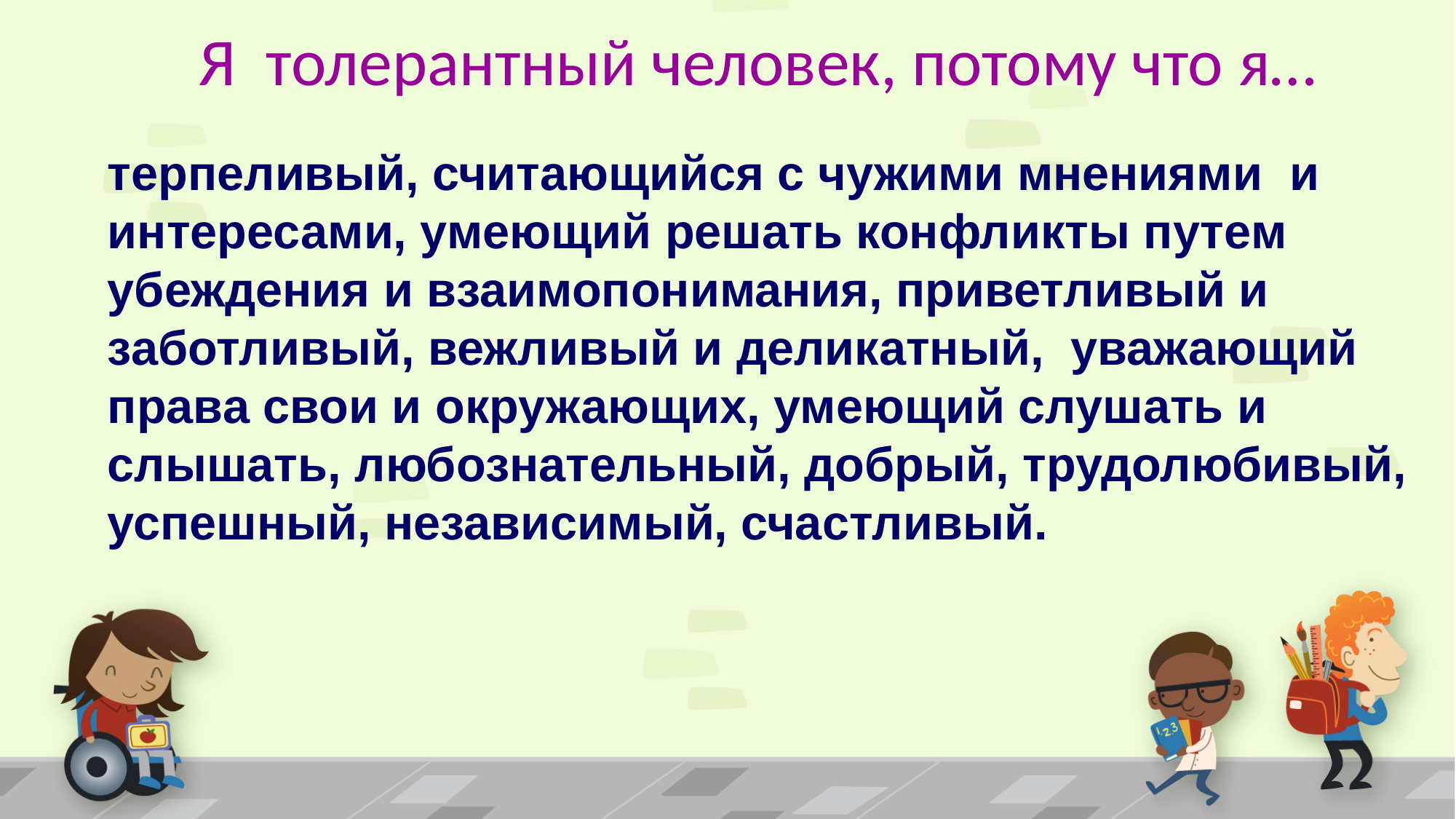

| Я толерантный человек, потому что я… |
| --- |
терпеливый, считающийся с чужими мнениями  и интересами, умеющий решать конфликты путем убеждения и взаимопонимания, приветливый и заботливый, вежливый и деликатный,  уважающий права свои и окружающих, умеющий слушать и слышать, любознательный, добрый, трудолюбивый, успешный, независимый, счастливый.